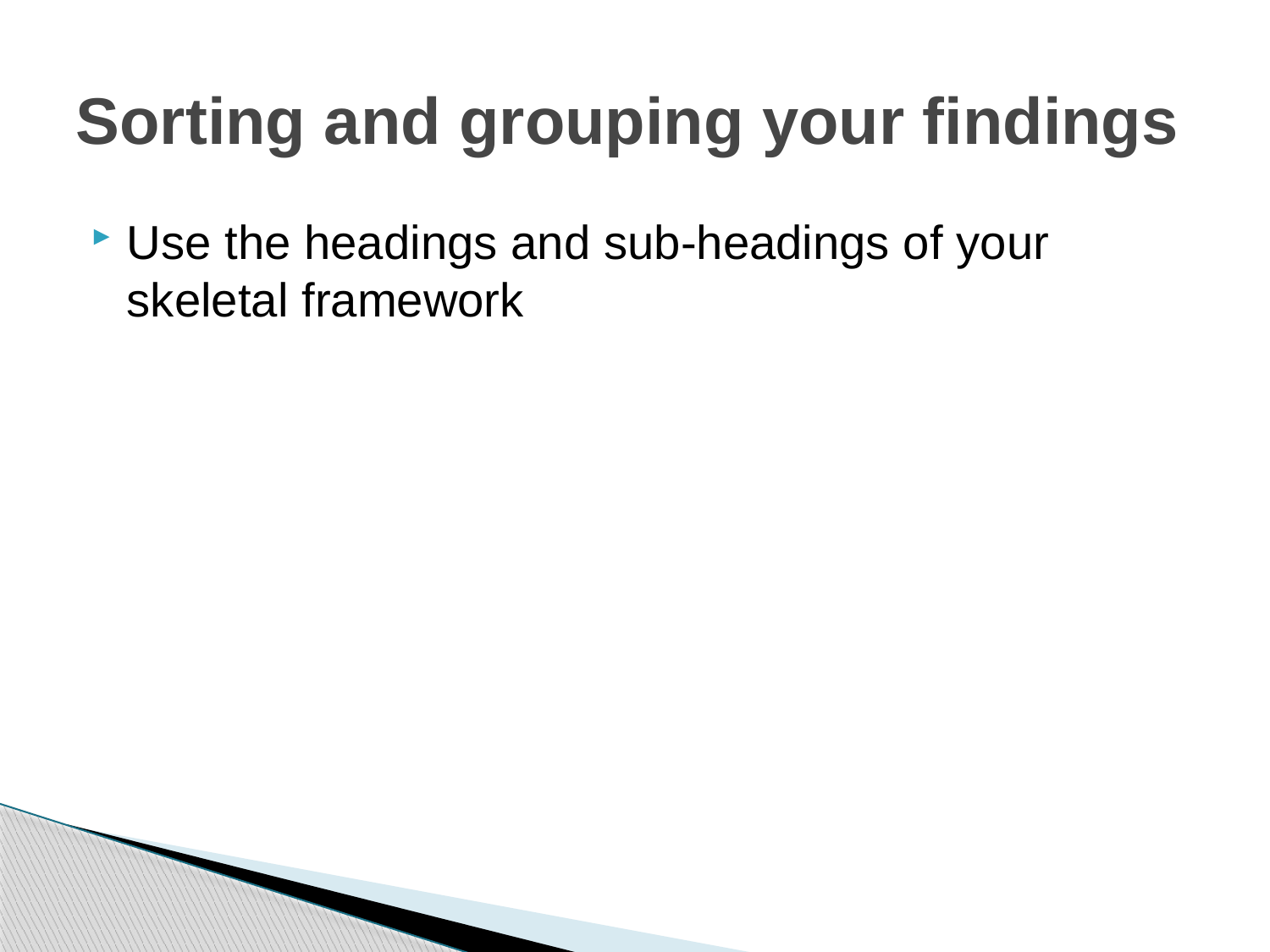

# Sorting and grouping your findings
Use the headings and sub-headings of your skeletal framework